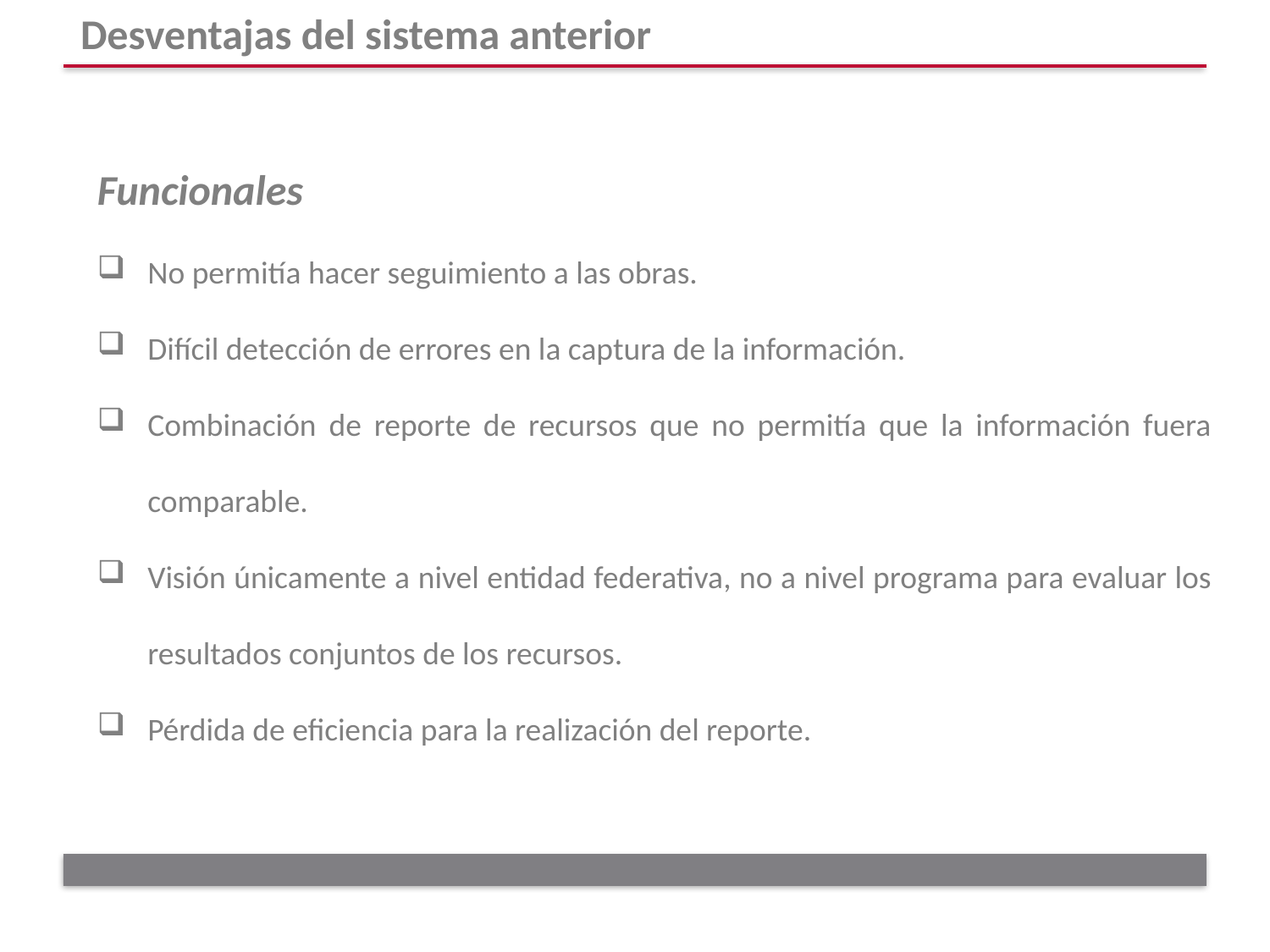

Desventajas del sistema anterior
Funcionales
No permitía hacer seguimiento a las obras.
Difícil detección de errores en la captura de la información.
Combinación de reporte de recursos que no permitía que la información fuera comparable.
Visión únicamente a nivel entidad federativa, no a nivel programa para evaluar los resultados conjuntos de los recursos.
Pérdida de eficiencia para la realización del reporte.